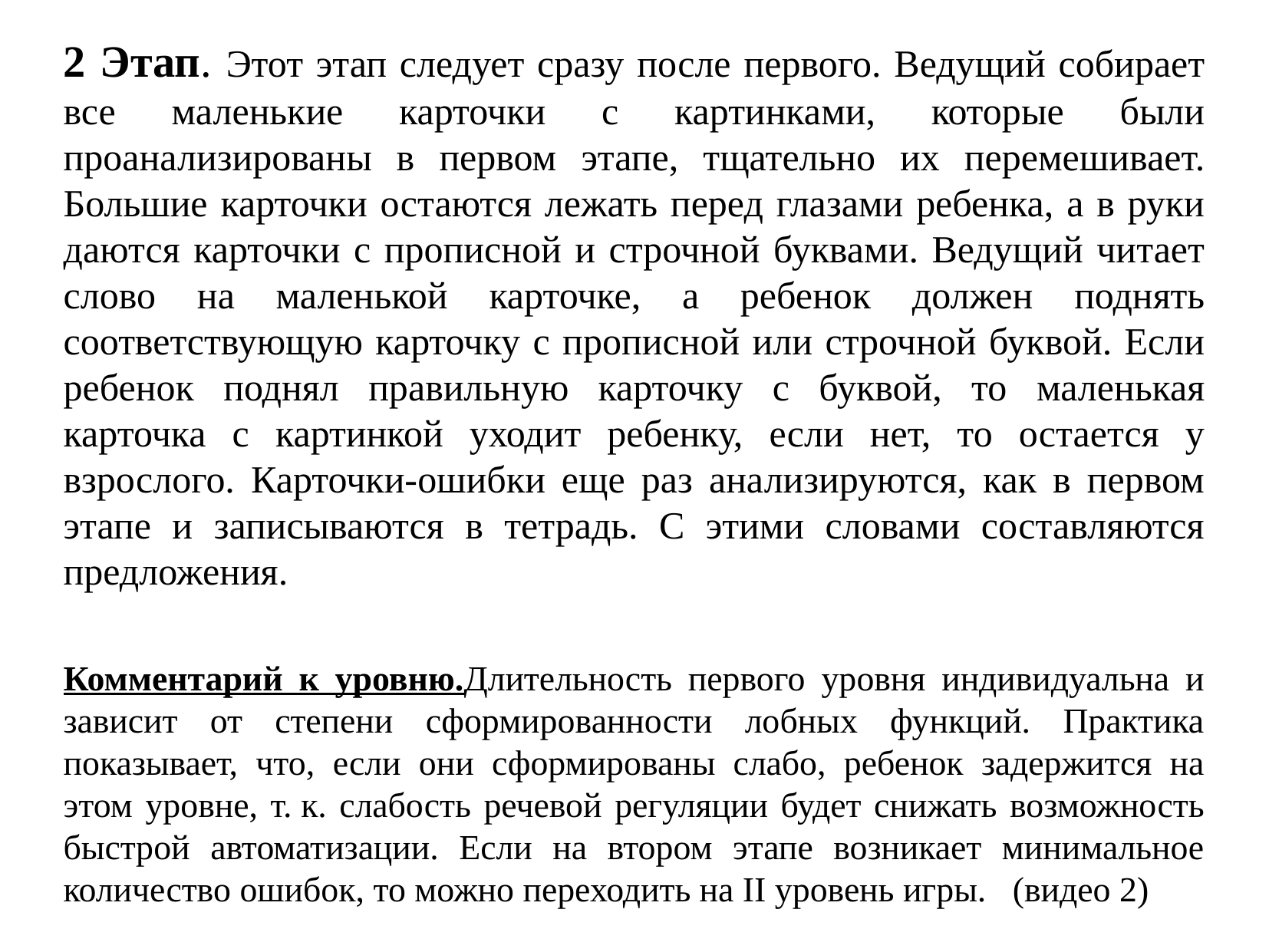

2 Этап. Этот этап следует сразу после первого. Ведущий собирает все маленькие карточки с картинками, которые были проанализированы в первом этапе, тщательно их перемешивает. Большие карточки остаются лежать перед глазами ребенка, а в руки даются карточки с прописной и строчной буквами. Ведущий читает слово на маленькой карточке, а ребенок должен поднять соответствующую карточку с прописной или строчной буквой. Если ребенок поднял правильную карточку с буквой, то маленькая карточка с картинкой уходит ребенку, если нет, то остается у взрослого. Карточки-ошибки еще раз анализируются, как в первом этапе и записываются в тетрадь. С этими словами составляются предложения.

Комментарий к уровню.Длительность первого уровня индивидуальна и зависит от степени сформированности лобных функций. Практика показывает, что, если они сформированы слабо, ребенок задержится на этом уровне, т. к. слабость речевой регуляции будет снижать возможность быстрой автоматизации. Если на втором этапе возникает минимальное количество ошибок, то можно переходить на II уровень игры.   (видео 2)